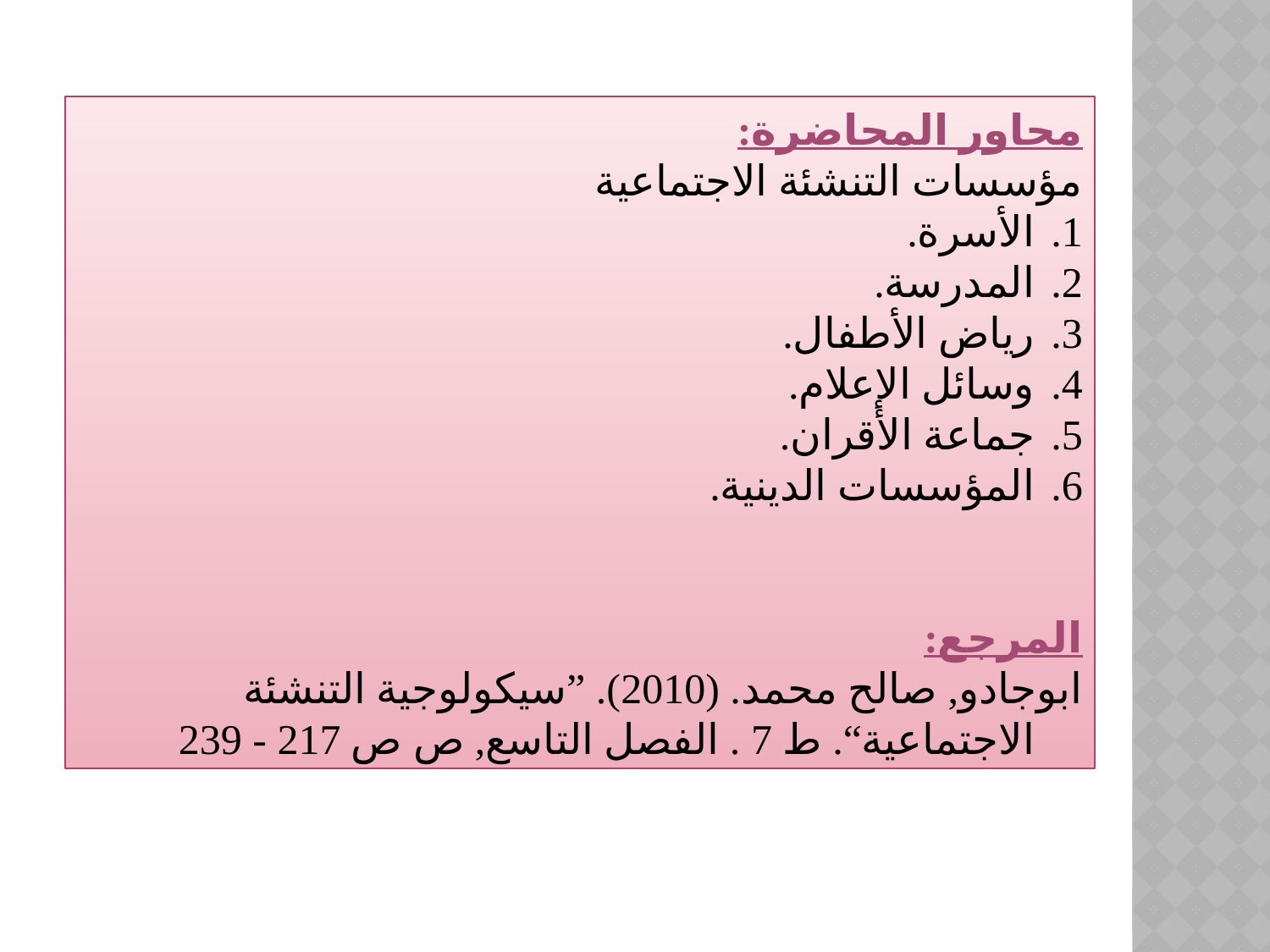

محاور المحاضرة:
مؤسسات التنشئة الاجتماعية
الأسرة.
المدرسة.
رياض الأطفال.
وسائل الإعلام.
جماعة الأقران.
المؤسسات الدينية.

المرجع:
ابوجادو, صالح محمد. (2010). ”سيكولوجية التنشئة الاجتماعية“. ط 7 . الفصل التاسع, ص ص 217 - 239